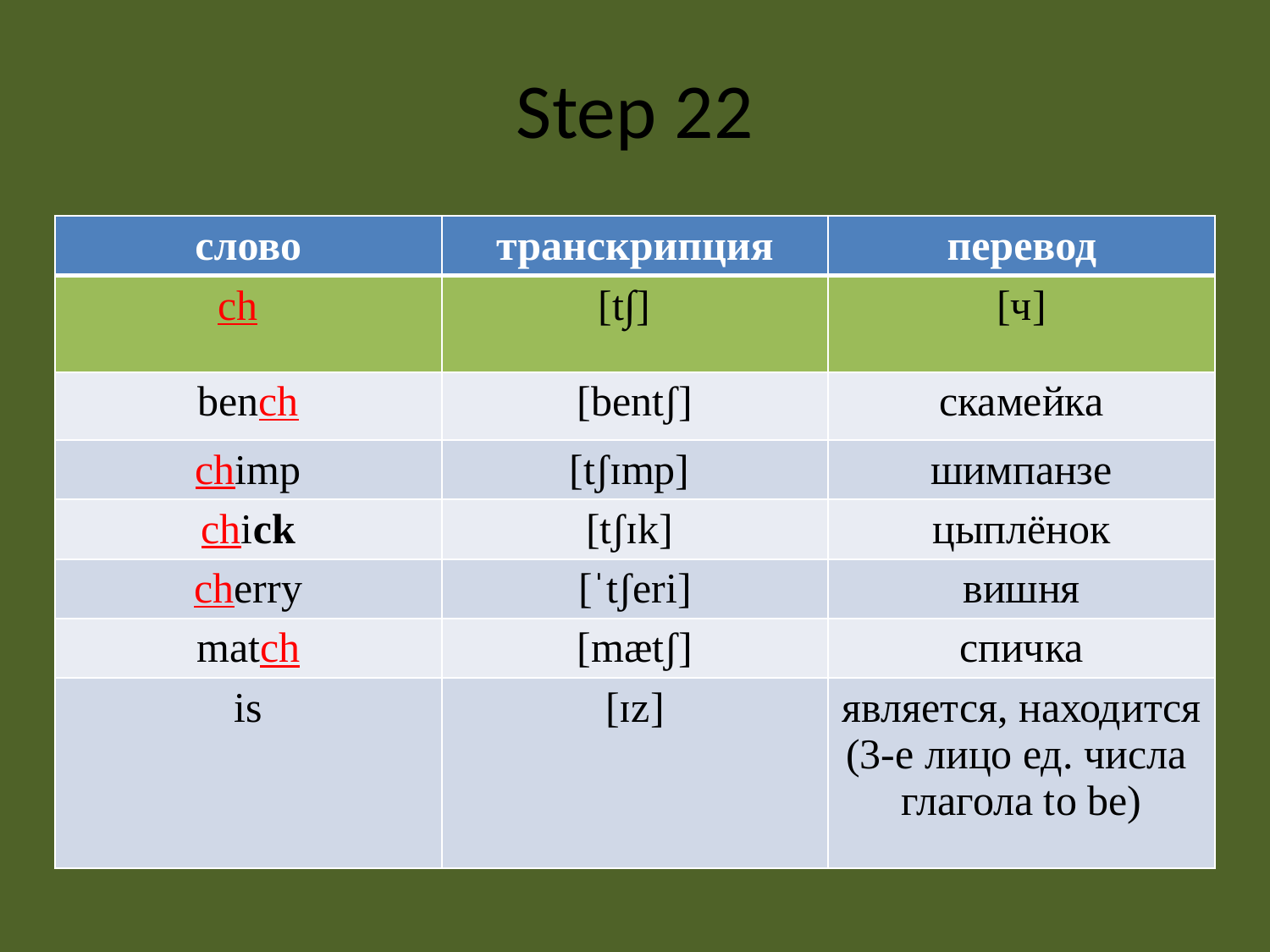

# Step 22
| слово | транскрипция | перевод |
| --- | --- | --- |
| ch | [t∫] | [ч] |
| bench | [bentʃ] | скамейка |
| chimp | [tʃɪmp] | шимпанзе |
| chick | [tʃɪk] | цыплёнок |
| cherry | [ˈtʃeri] | вишня |
| match | [mætʃ] | спичка |
| is | [ɪz] | является, находится (3-е лицо ед. числа глагола to be) |